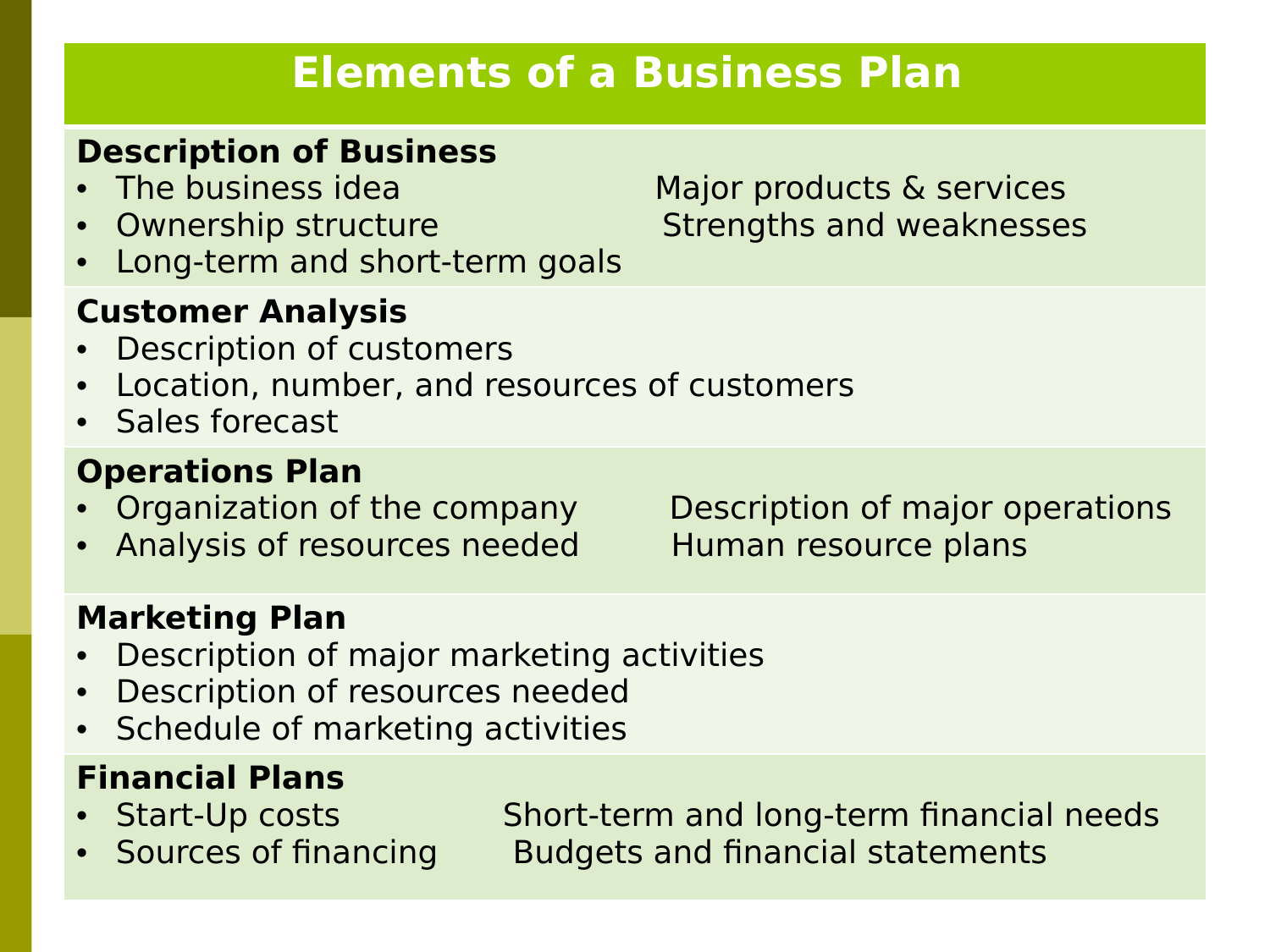

| Elements of a Business Plan |
| --- |
| Description of Business The business idea Major products & services Ownership structure Strengths and weaknesses Long-term and short-term goals |
| Customer Analysis Description of customers Location, number, and resources of customers Sales forecast |
| Operations Plan Organization of the company Description of major operations Analysis of resources needed Human resource plans |
| Marketing Plan Description of major marketing activities Description of resources needed Schedule of marketing activities |
| Financial Plans Start-Up costs Short-term and long-term financial needs Sources of financing Budgets and financial statements |